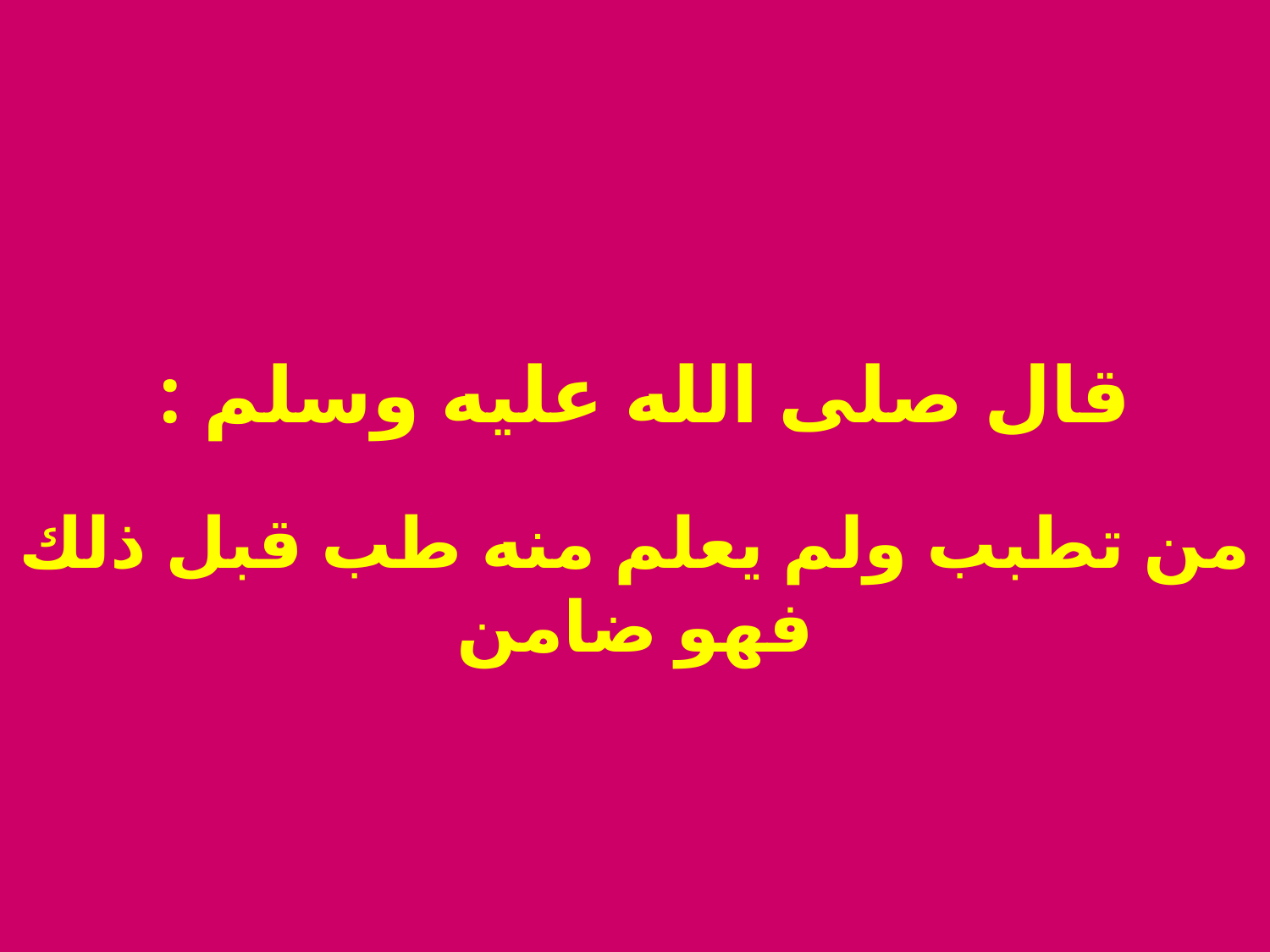

# قال صلى الله عليه وسلم : من تطبب ولم يعلم منه طب قبل ذلك فهو ضامن